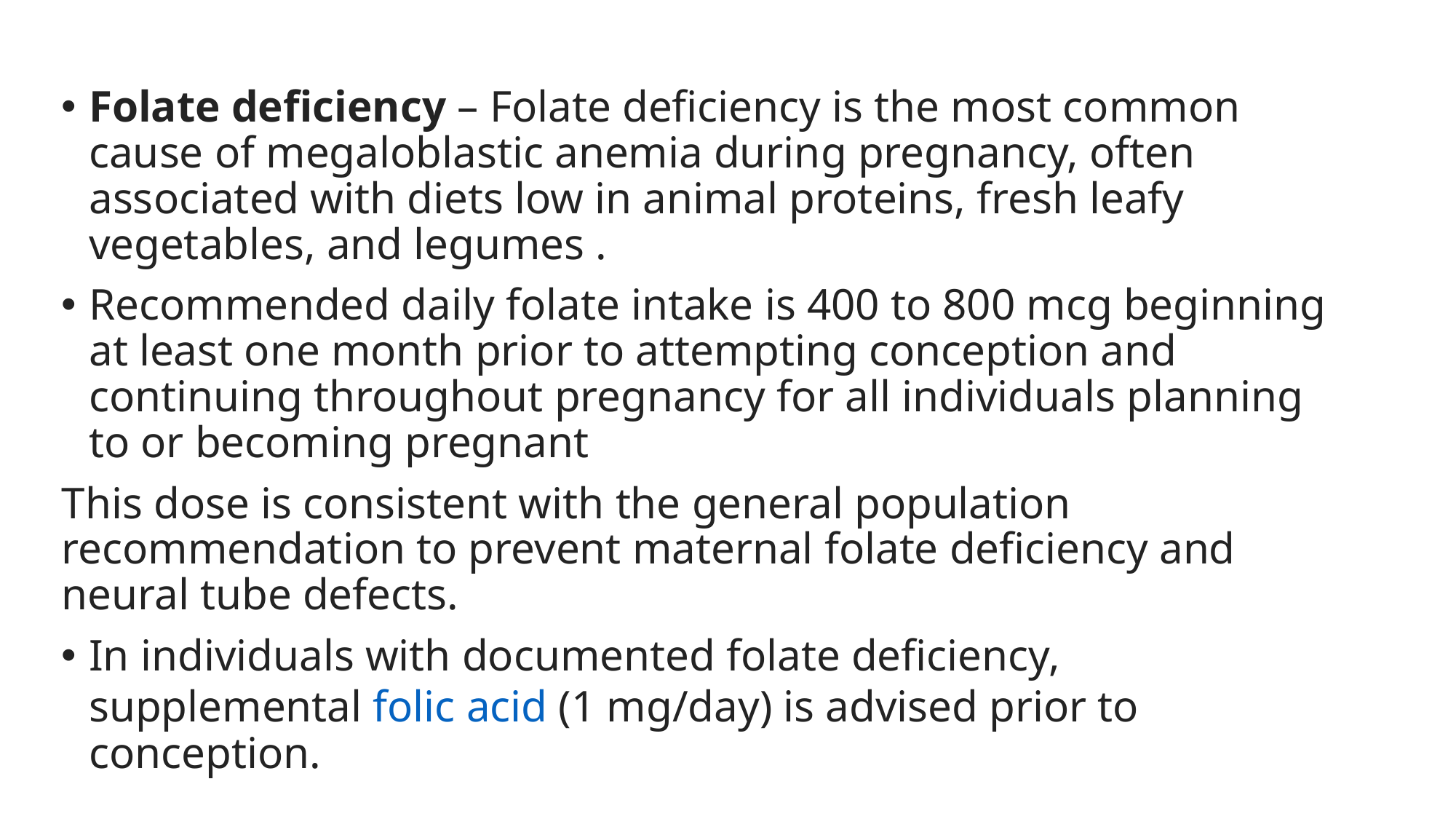

Folate deficiency – Folate deficiency is the most common cause of megaloblastic anemia during pregnancy, often associated with diets low in animal proteins, fresh leafy vegetables, and legumes .
Recommended daily folate intake is 400 to 800 mcg beginning at least one month prior to attempting conception and continuing throughout pregnancy for all individuals planning to or becoming pregnant
This dose is consistent with the general population recommendation to prevent maternal folate deficiency and neural tube defects.
In individuals with documented folate deficiency, supplemental folic acid (1 mg/day) is advised prior to conception.